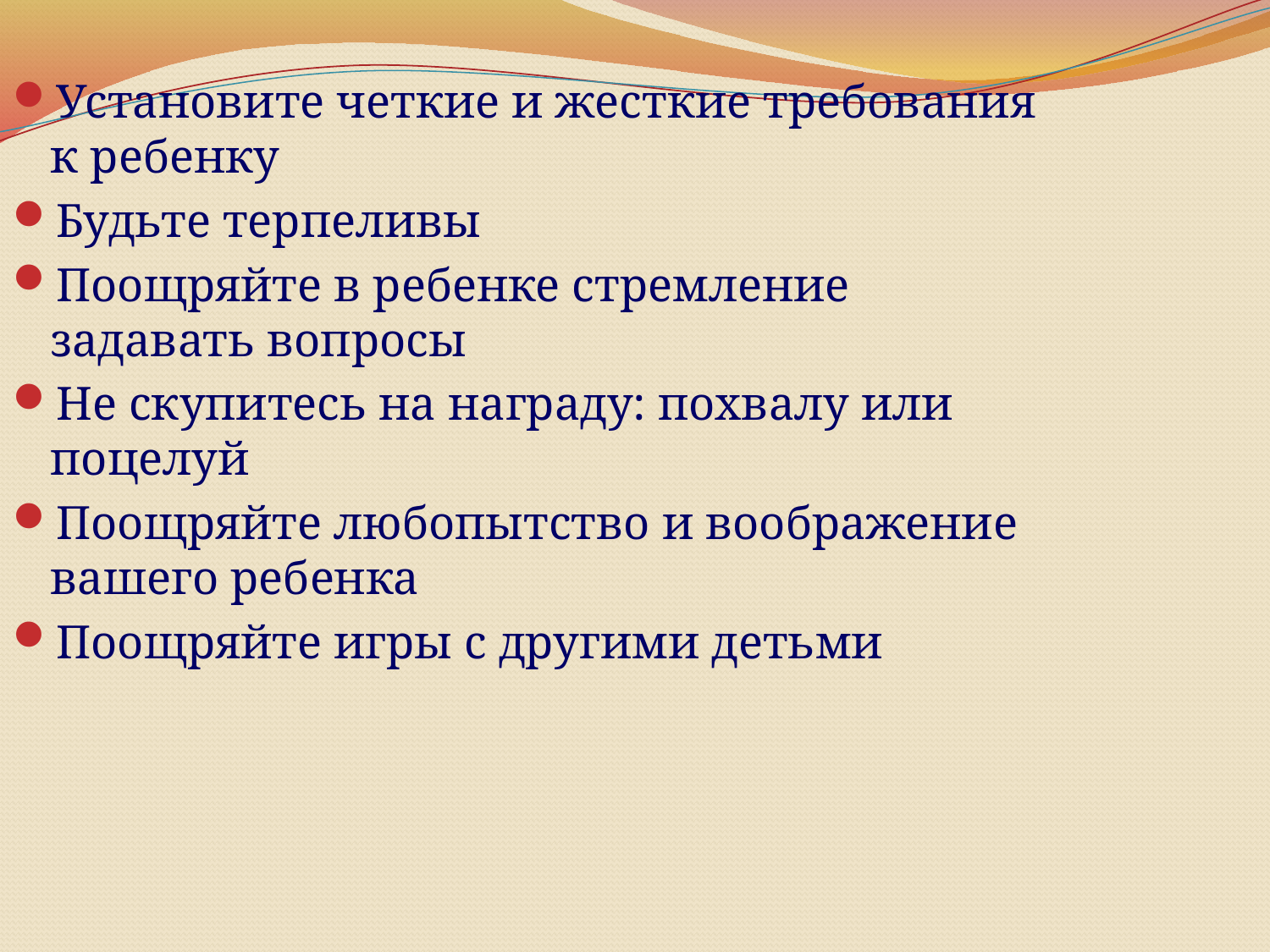

Установите четкие и жесткие требования к ребенку
Будьте терпеливы
Поощряйте в ребенке стремление задавать вопросы
Не скупитесь на награду: похвалу или поцелуй
Поощряйте любопытство и воображение вашего ребенка
Поощряйте игры с другими детьми